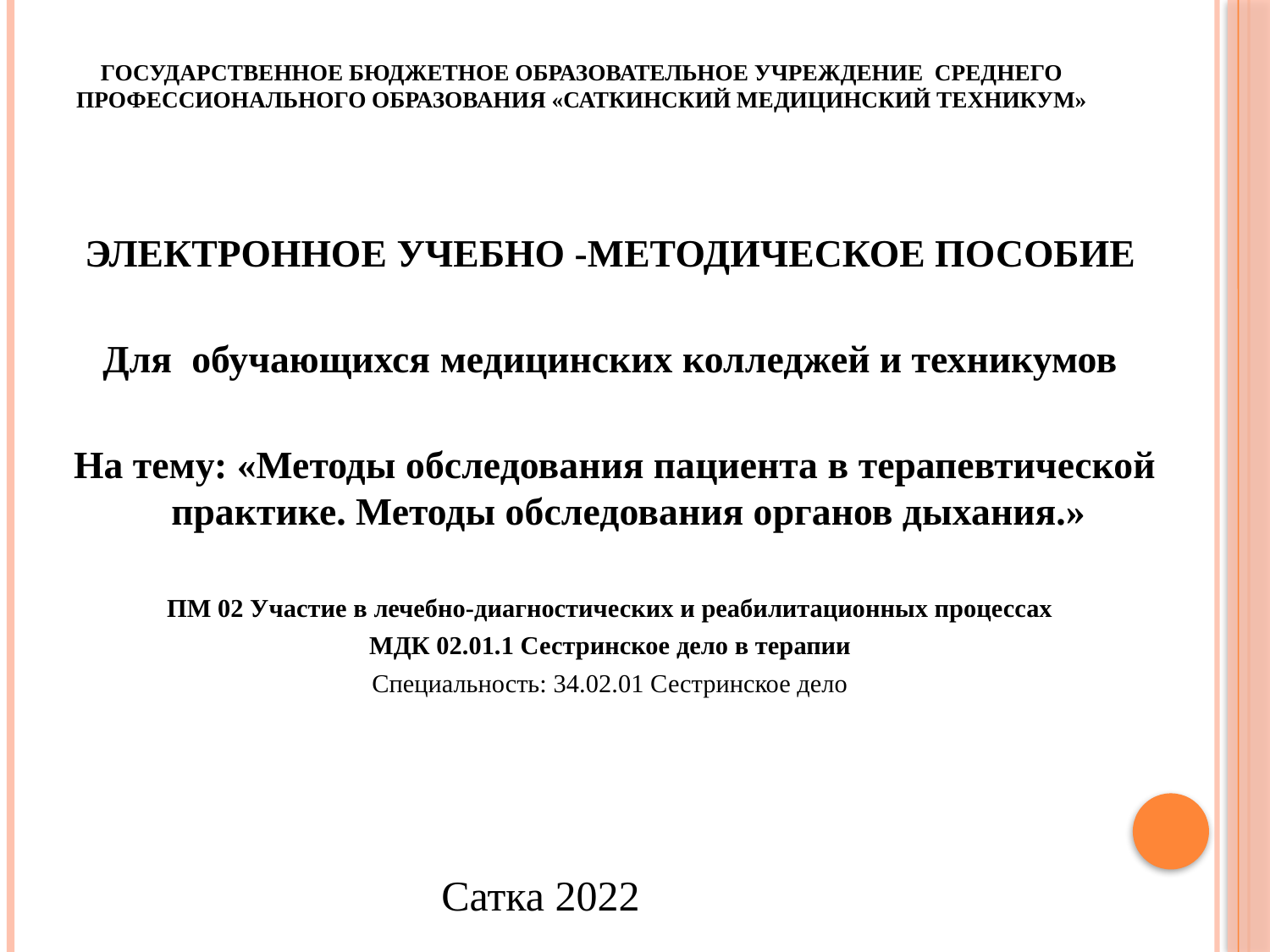

# Государственное бюджетное образовательное учреждение  среднего профессионального образования «Саткинский медицинский техникум»
ЭЛЕКТРОННОЕ УЧЕБНО -МЕТОДИЧЕСКОЕ ПОСОБИЕ

Для  обучающихся медицинских колледжей и техникумов

 На тему: «Методы обследования пациента в терапевтической практике. Методы обследования органов дыхания.»

ПМ 02 Участие в лечебно-диагностических и реабилитационных процессах
МДК 02.01.1 Сестринское дело в терапии
Специальность: 34.02.01 Сестринское дело

Сатка 2022